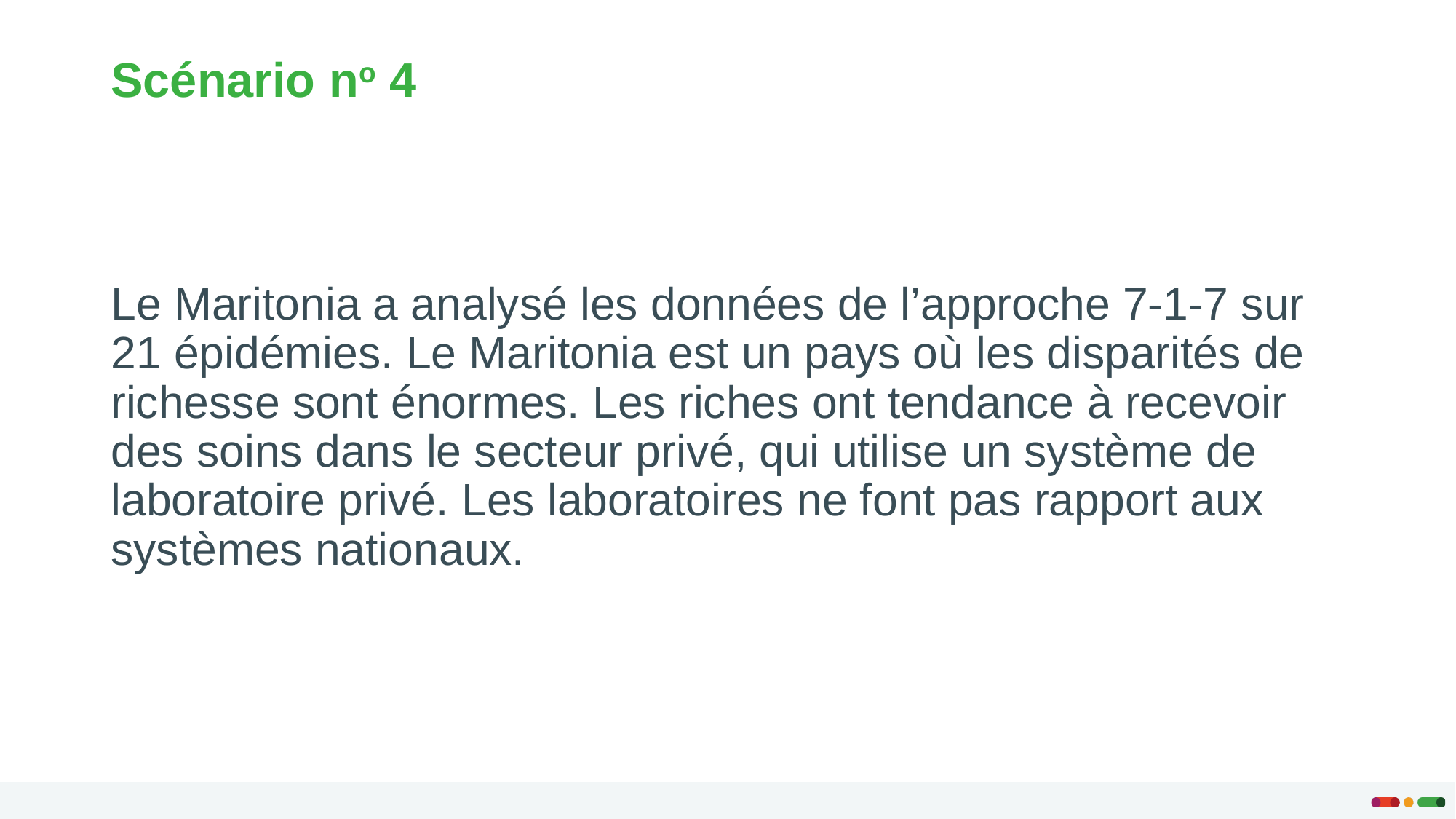

# Scénario no 4
Le Maritonia a analysé les données de l’approche 7-1-7 sur 21 épidémies. Le Maritonia est un pays où les disparités de richesse sont énormes. Les riches ont tendance à recevoir des soins dans le secteur privé, qui utilise un système de laboratoire privé. Les laboratoires ne font pas rapport aux systèmes nationaux.